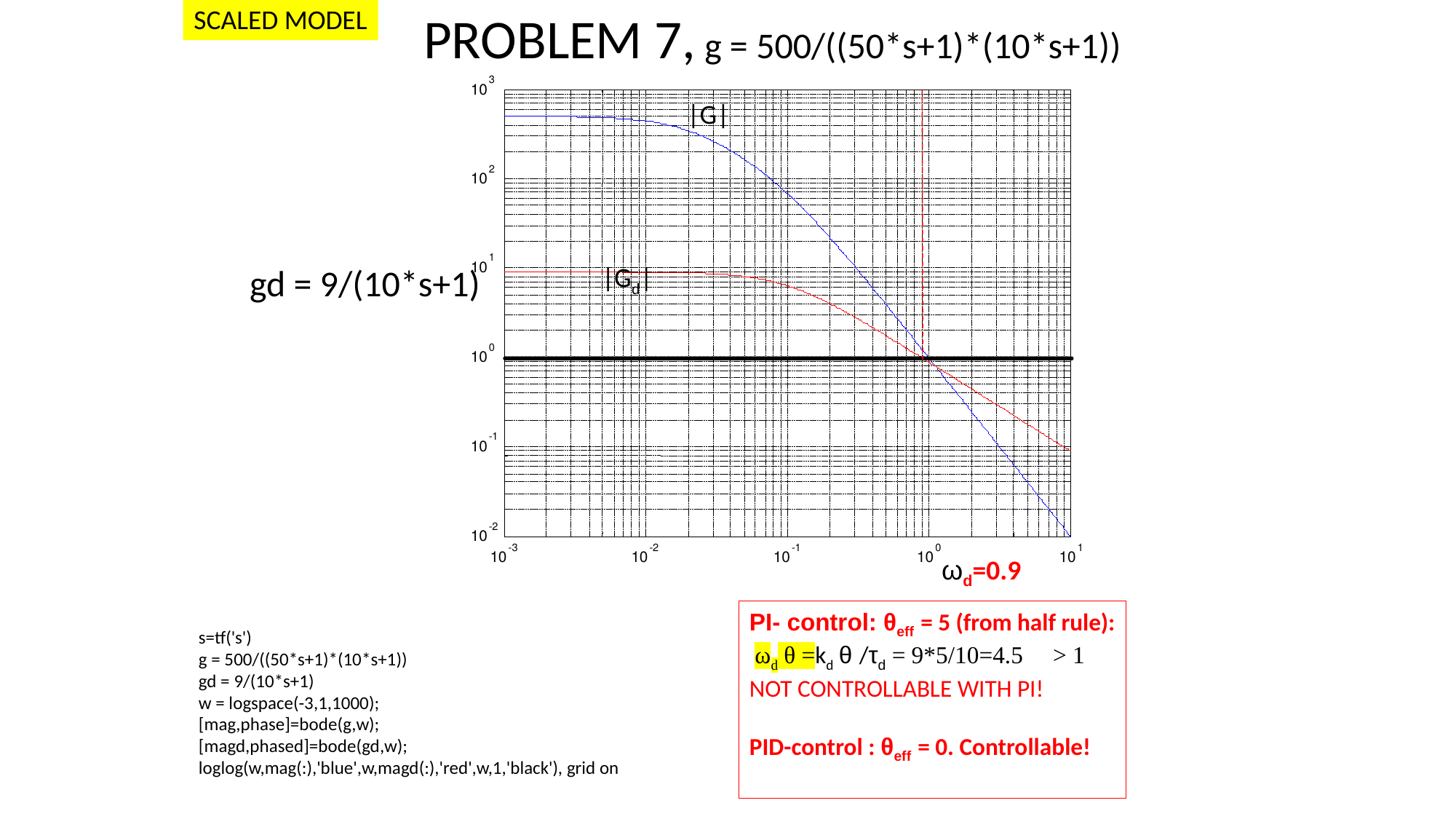

SCALED MODEL
PROBLEM 7, g = 500/((50*s+1)*(10*s+1))

3
10

2
10

1
10

0
10

-1
10

-2
10

-3
-2
-1
0
1
10
10
10
10
10

|G|
gd = 9/(10*s+1)

|Gd|
ωd=0.9

s=tf('s')
g = 500/((50*s+1)*(10*s+1))
gd = 9/(10*s+1)
w = logspace(-3,1,1000);
[mag,phase]=bode(g,w);
[magd,phased]=bode(gd,w);
loglog(w,mag(:),'blue',w,magd(:),'red',w,1,'black'), grid on

PI- control: θeff = 5 (from half rule):
 ωd θ =kd θ /τd = 9*5/10=4.5     > 1
NOT CONTROLLABLE WITH PI!

PID-control : θeff = 0. Controllable!